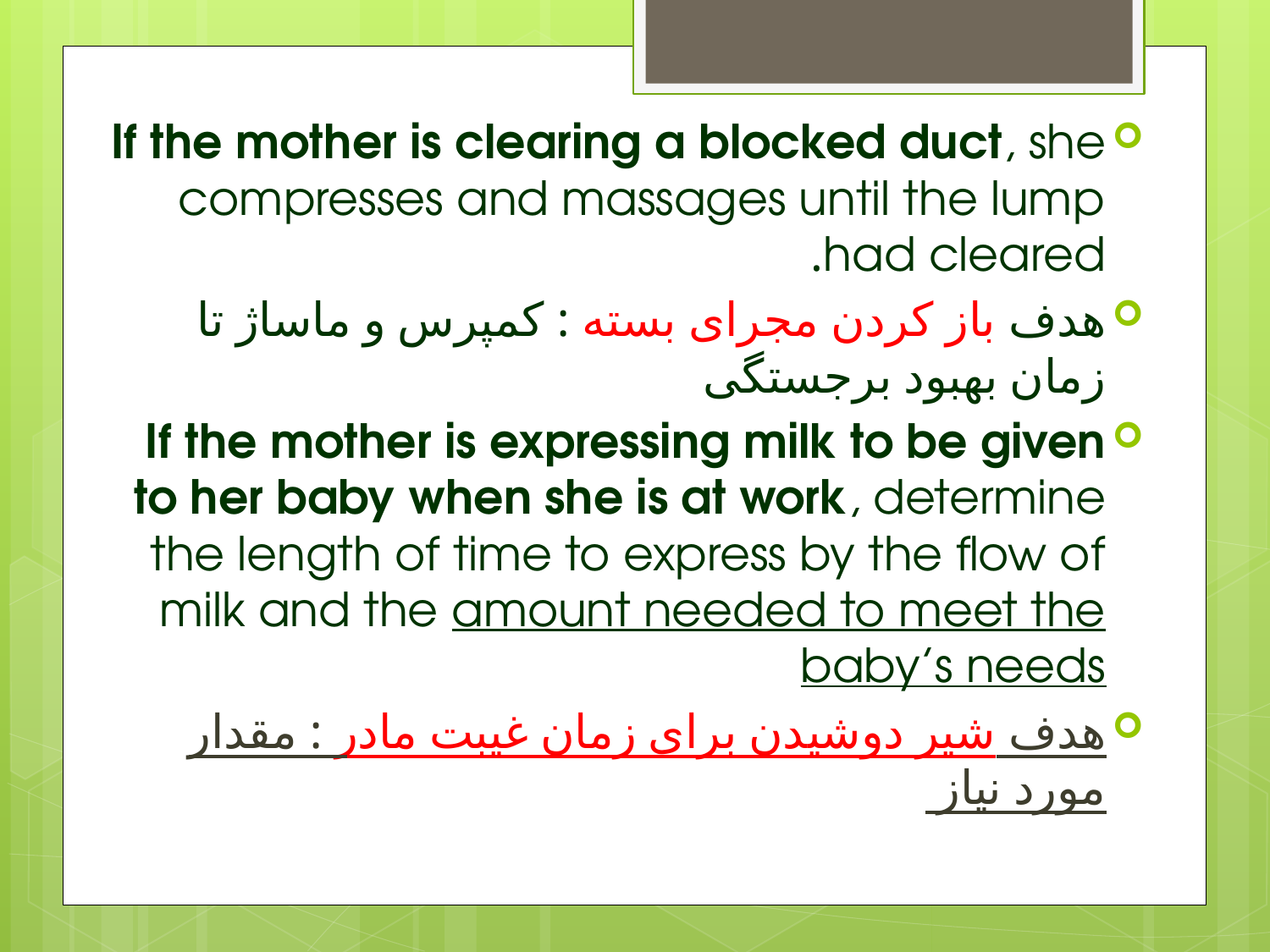

If the mother is clearing a blocked duct, she compresses and massages until the lump had cleared.
هدف باز کردن مجرای بسته : کمپرس و ماساژ تا زمان بهبود برجستگی
If the mother is expressing milk to be given to her baby when she is at work, determine the length of time to express by the flow of milk and the amount needed to meet the baby’s needs
هدف شیر دوشیدن برای زمان غیبت مادر : مقدار مورد نیاز

#